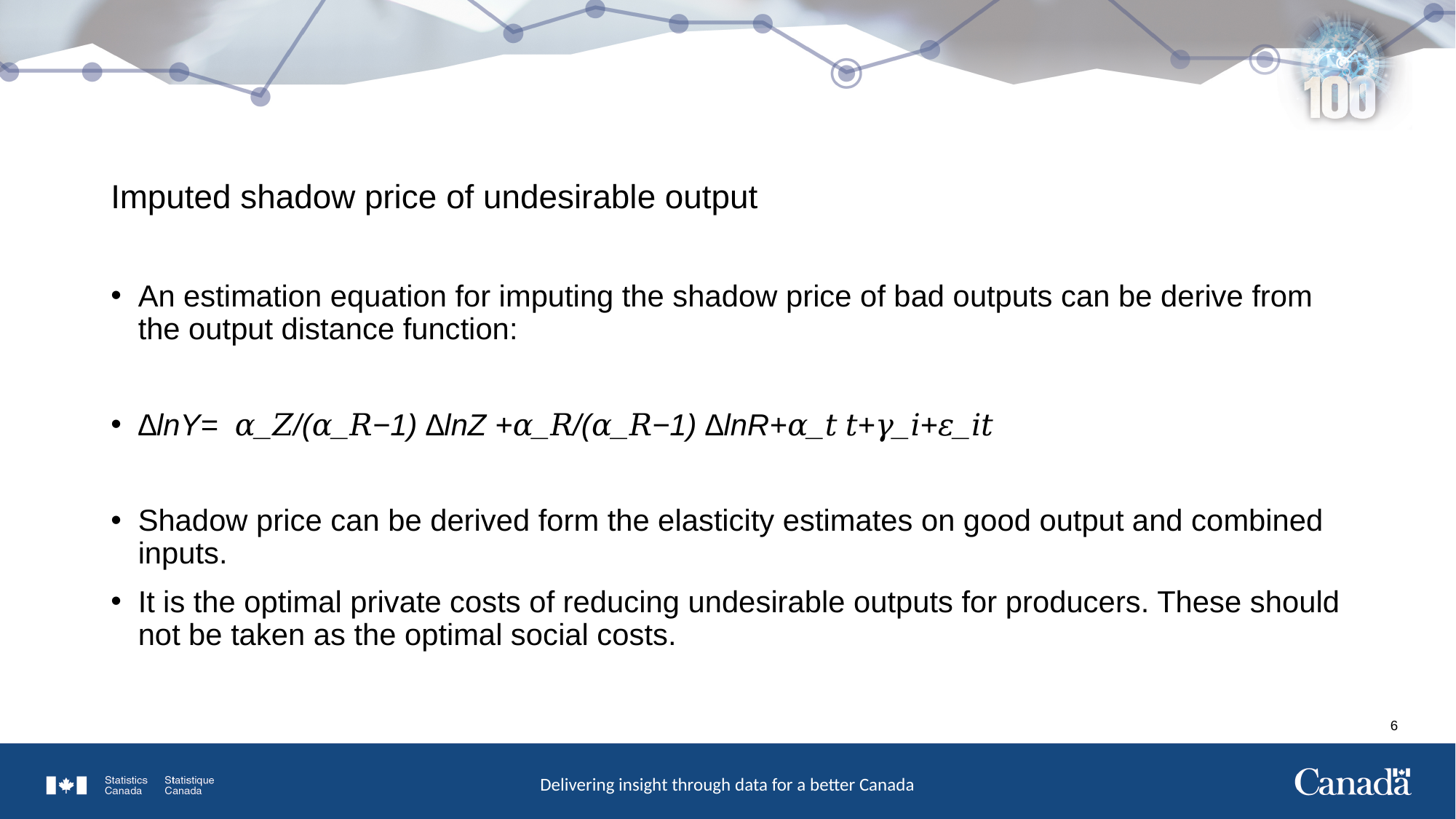

# Imputed shadow price of undesirable output
An estimation equation for imputing the shadow price of bad outputs can be derive from the output distance function:

∆lnY=  𝛼_𝑍/(𝛼_𝑅−1) ∆lnZ +𝛼_𝑅/(𝛼_𝑅−1) ∆lnR+𝛼_𝑡 𝑡+𝛾_𝑖+𝜀_𝑖𝑡

Shadow price can be derived form the elasticity estimates on good output and combined inputs.
It is the optimal private costs of reducing undesirable outputs for producers. These should not be taken as the optimal social costs.

6